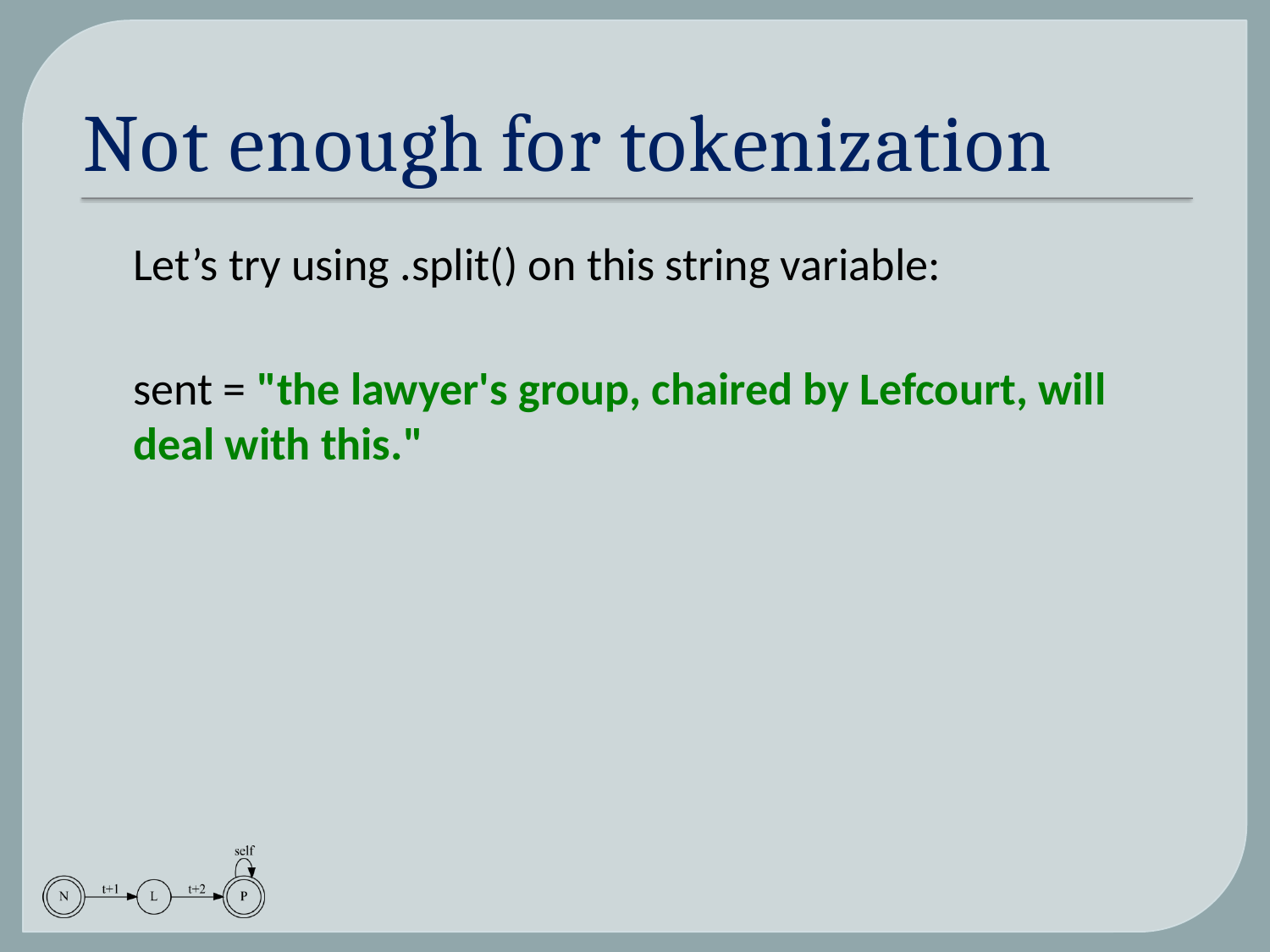

# Not enough for tokenization
Let’s try using .split() on this string variable:

sent = "the lawyer's group, chaired by Lefcourt, will deal with this."